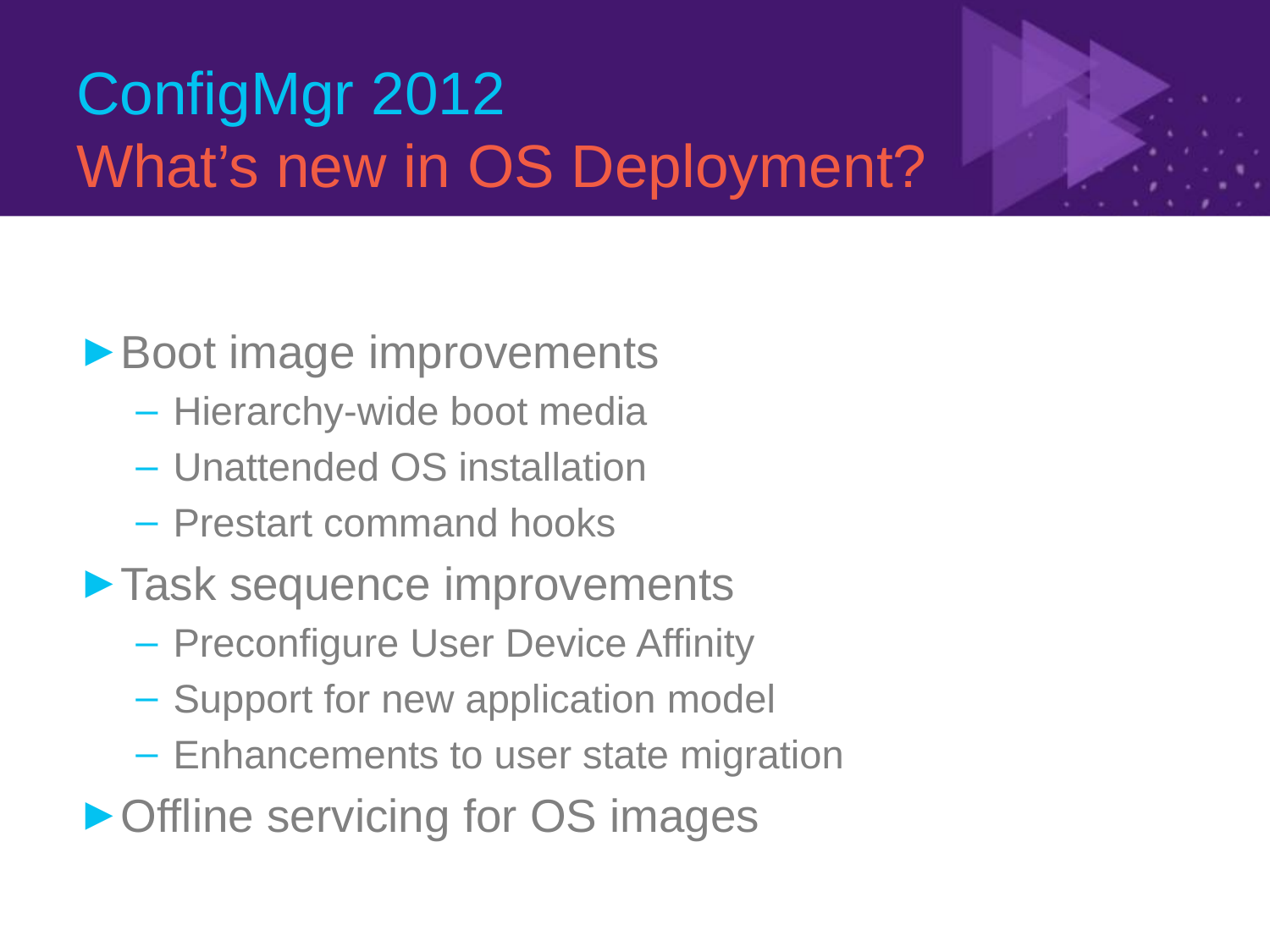

# ConfigMgr 2012 What’s new in OS Deployment?
Boot image improvements
Hierarchy-wide boot media
Unattended OS installation
Prestart command hooks
Task sequence improvements
Preconfigure User Device Affinity
Support for new application model
Enhancements to user state migration
Offline servicing for OS images